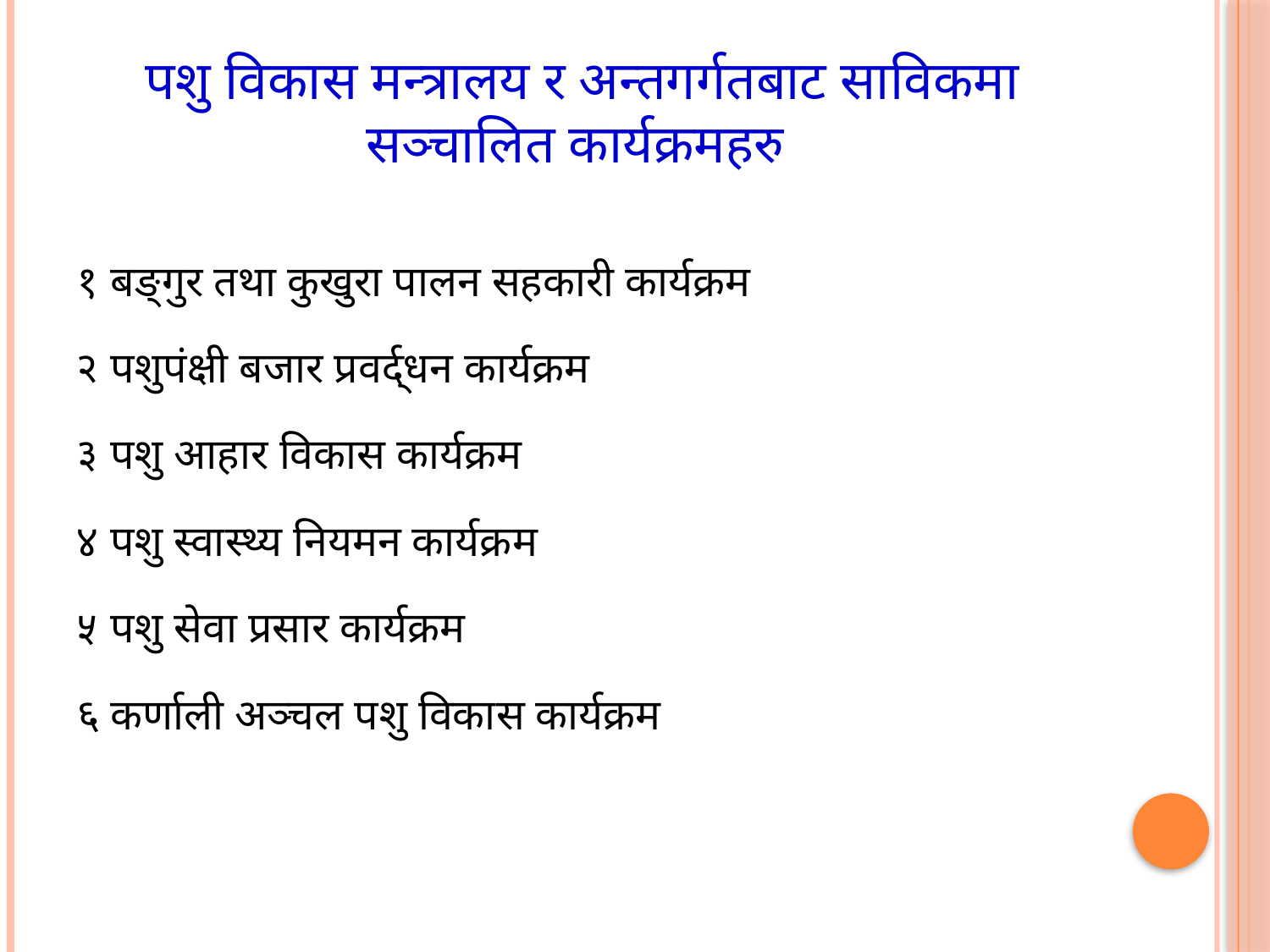

# पशु विकास मन्त्रालय र अन्तगर्गतबाट साविकमा सञ्चालित कार्यक्रमहरु
१ बङ्गुर तथा कुखुरा पालन सहकारी कार्यक्रम
२ पशुपंक्षी बजार प्रवर्द्धन कार्यक्रम
३ पशु आहार विकास कार्यक्रम
४ पशु स्वास्थ्य नियमन कार्यक्रम
५ पशु सेवा प्रसार कार्यक्रम
६ कर्णाली अञ्चल पशु विकास कार्यक्रम